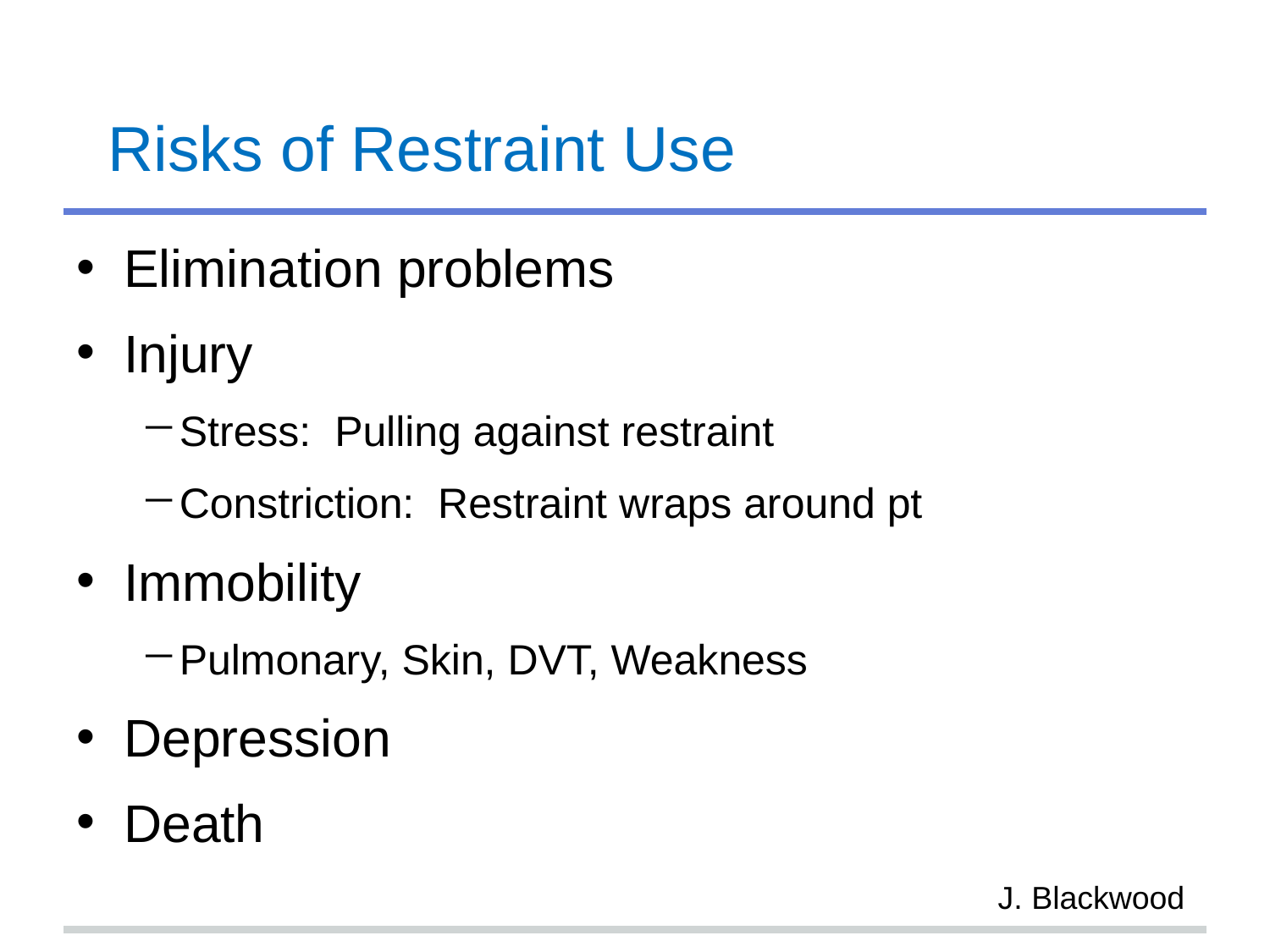

# Risks of Restraint Use
Elimination problems
Injury
Stress:  Pulling against restraint
Constriction:  Restraint wraps around pt
Immobility
Pulmonary, Skin, DVT, Weakness
Depression
Death
J. Blackwood